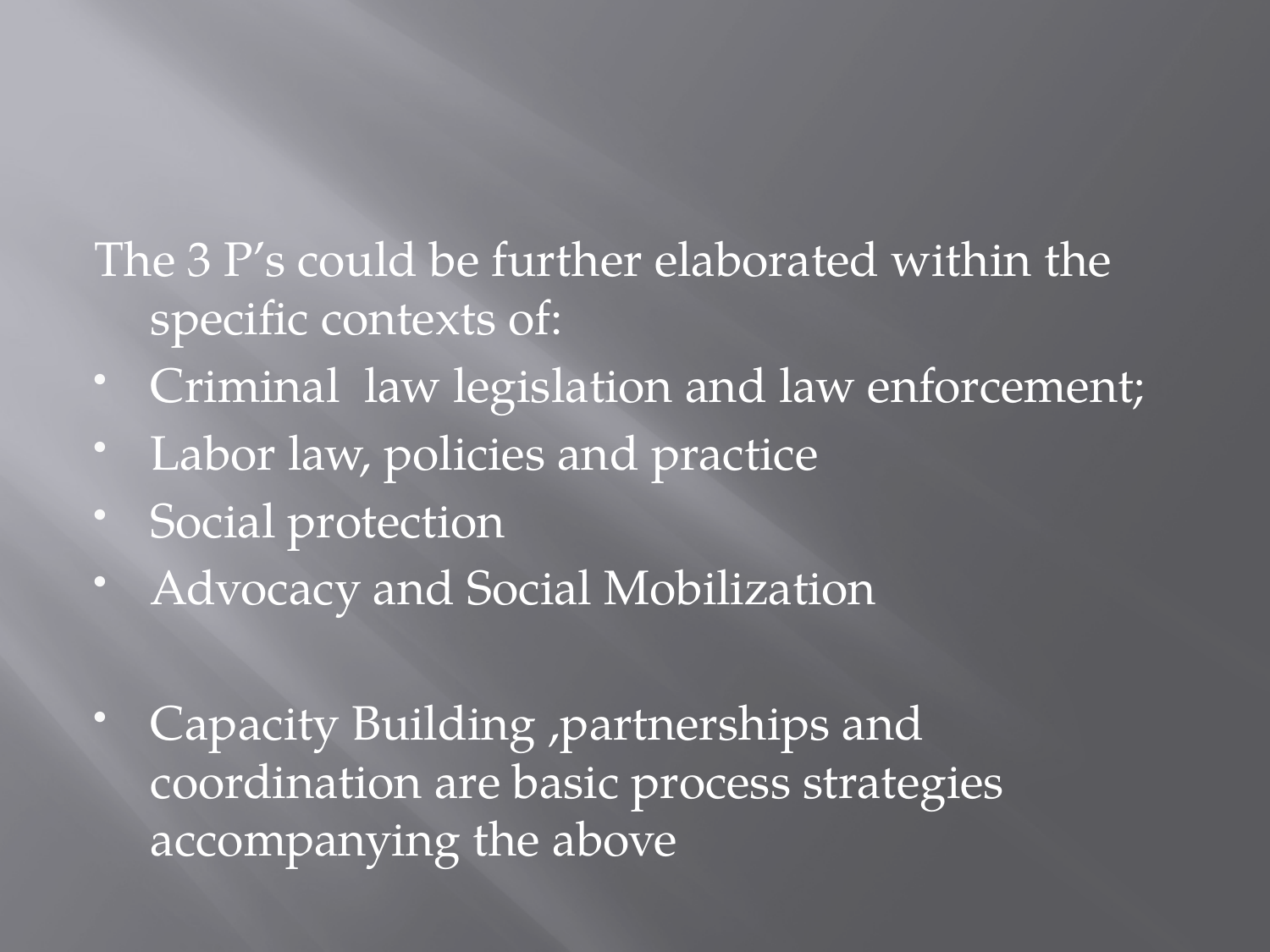

#
The 3 P’s could be further elaborated within the specific contexts of:
Criminal  law legislation and law enforcement;
Labor law, policies and practice
Social protection
Advocacy and Social Mobilization

Capacity Building ,partnerships and coordination are basic process strategies accompanying the above